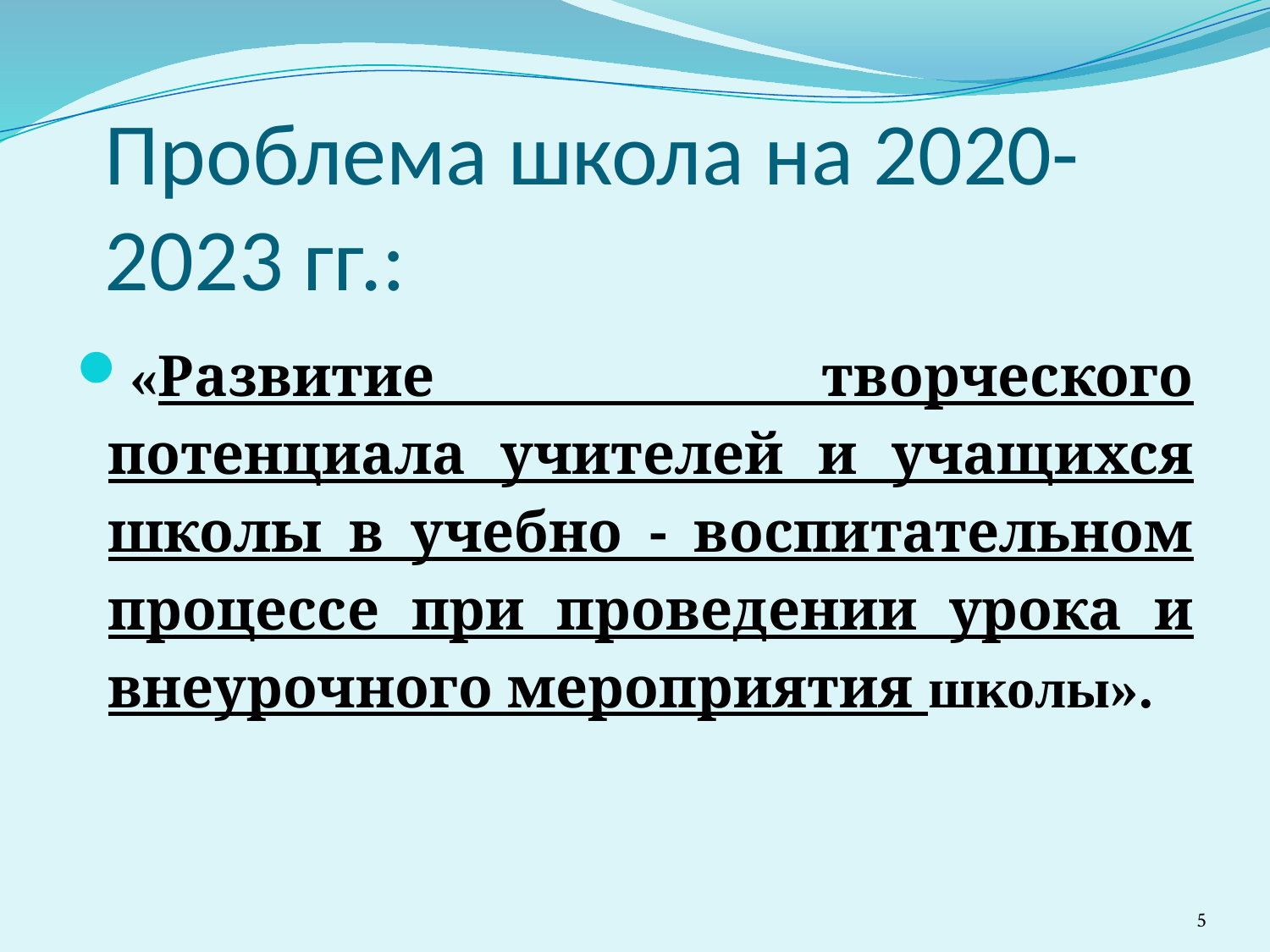

# Проблема школа на 2020-2023 гг.:
«Развитие творческого потенциала учителей и учащихся школы в учебно - воспитательном процессе при проведении урока и внеурочного мероприятия школы».

5